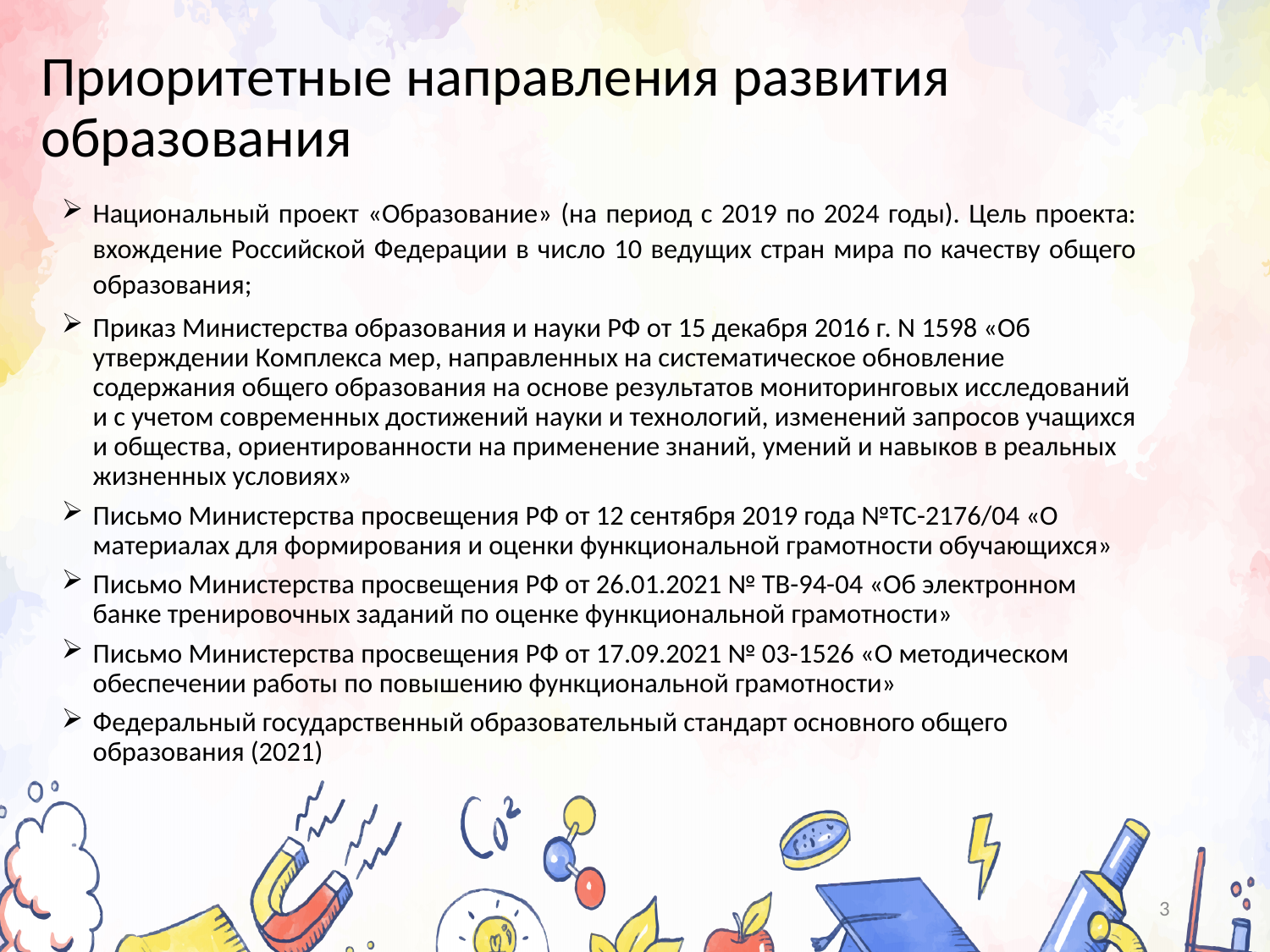

# Приоритетные направления развития образования
Национальный проект «Образование» (на период с 2019 по 2024 годы). Цель проекта: вхождение Российской Федерации в число 10 ведущих стран мира по качеству общего образования;
Приказ Министерства образования и науки РФ от 15 декабря 2016 г. N 1598 «Об утверждении Комплекса мер, направленных на систематическое обновление содержания общего образования на основе результатов мониторинговых исследований и с учетом современных достижений науки и технологий, изменений запросов учащихся и общества, ориентированности на применение знаний, умений и навыков в реальных жизненных условиях»
Письмо Министерства просвещения РФ от 12 сентября 2019 года №ТС-2176/04 «О материалах для формирования и оценки функциональной грамотности обучающихся»
Письмо Министерства просвещения РФ от 26.01.2021 № ТВ-94-04 «Об электронном банке тренировочных заданий по оценке функциональной грамотности»
Письмо Министерства просвещения РФ от 17.09.2021 № 03-1526 «О методическом обеспечении работы по повышению функциональной грамотности»
Федеральный государственный образовательный стандарт основного общего образования (2021)

3